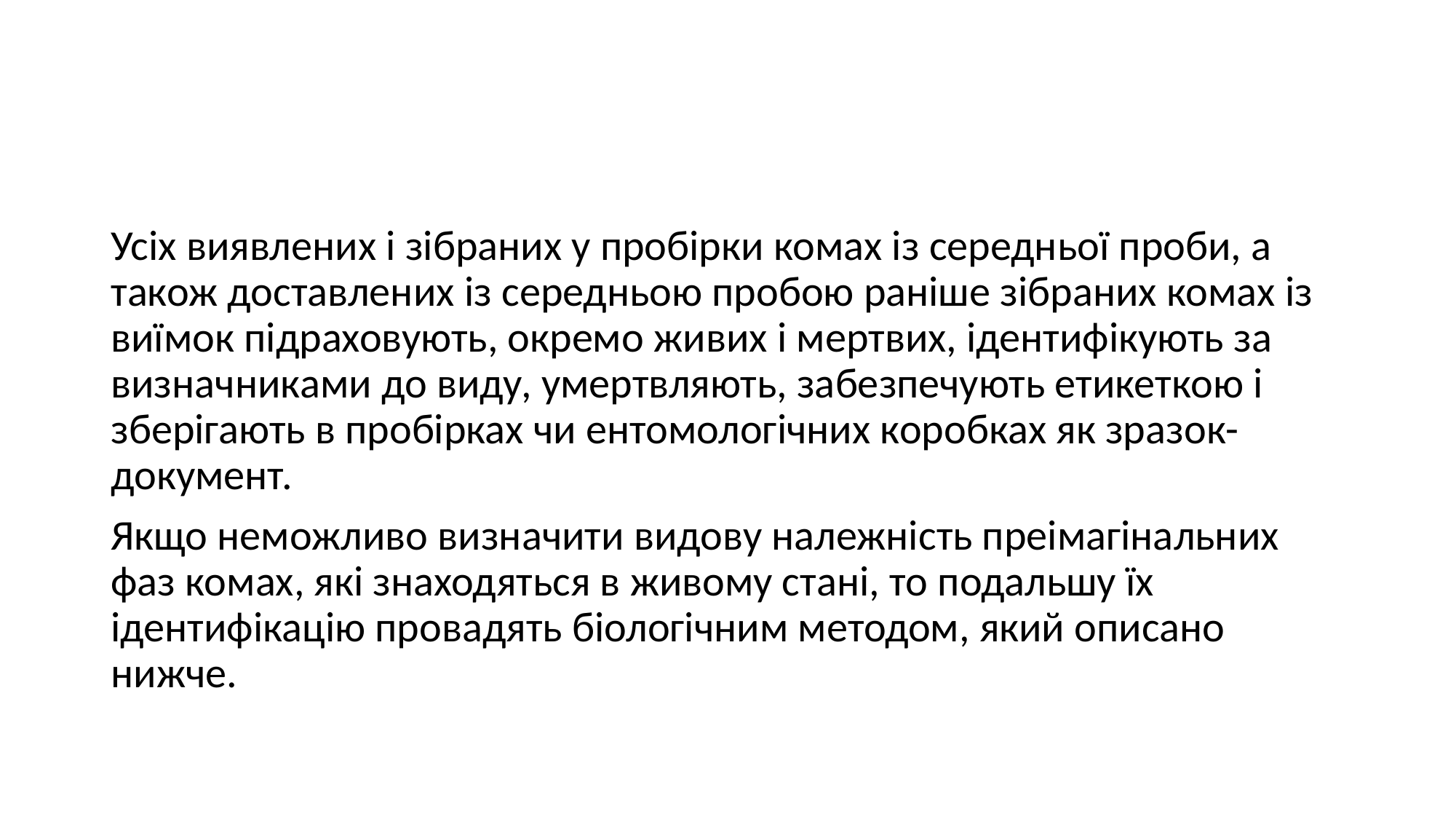

#
Усіх виявлених і зібраних у пробірки комах із середньої проби, а також доставлених із середньою пробою раніше зібраних комах із виїмок підраховують, окремо живих і мертвих, ідентифікують за визначниками до виду, умертвляють, забезпечують етикеткою і зберігають в пробірках чи ентомологічних коробках як зразок-документ.
Якщо неможливо визначити видову належність преімагінальних фаз комах, які знаходяться в живому стані, то подальшу їх ідентифікацію провадять біологічним методом, який описано нижче.